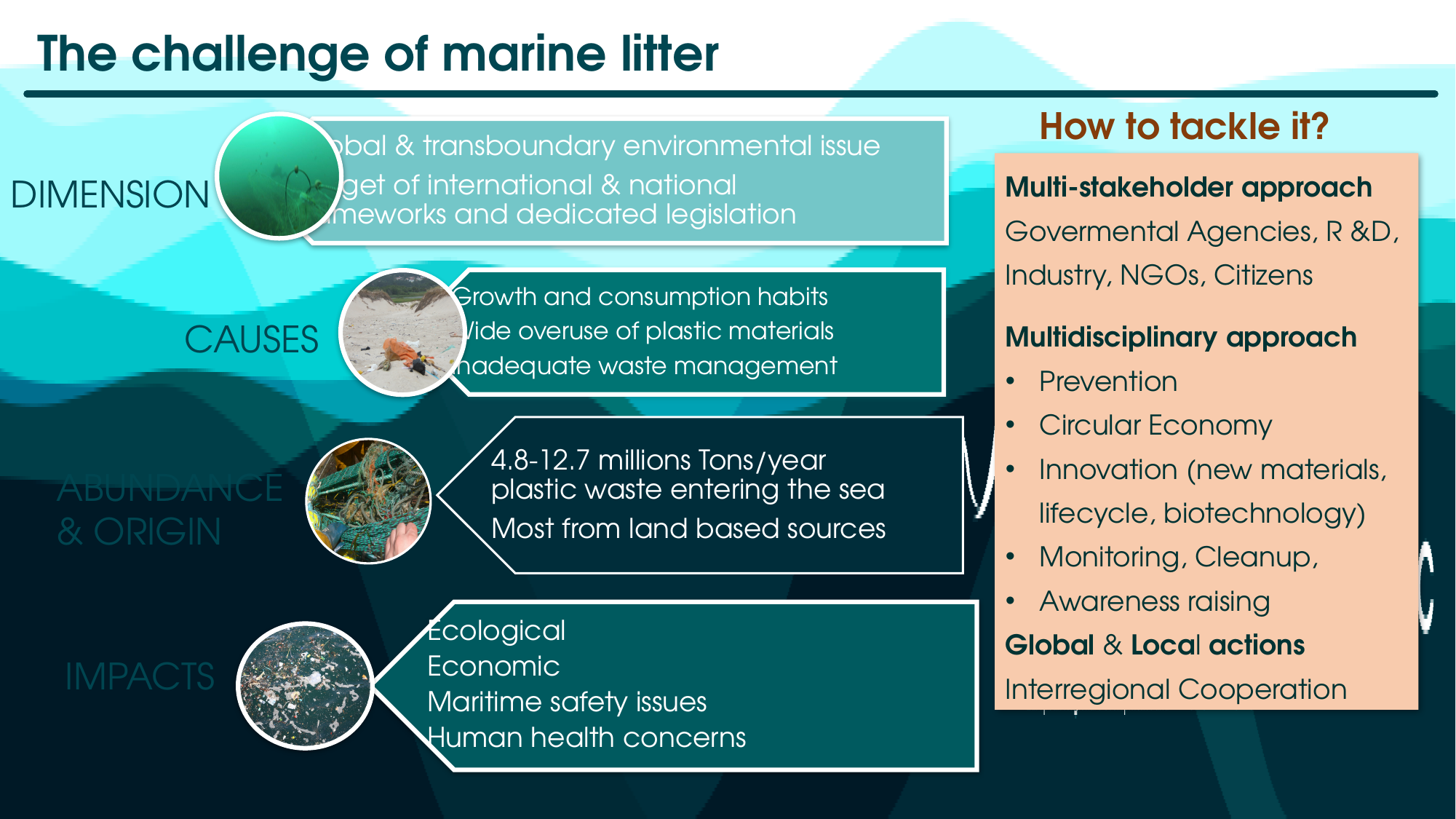

# The challenge of marine litter
How to tackle it?
Global & transboundary environmental issue
 Target of international & national frameworks and dedicated legislation
Growth and consumption habits
Wide overuse of plastic materials
Inadequate waste management
Ecological
Economic
Maritime safety issues
Human health concerns
4.8-12.7 millions Tons/year plastic waste entering the sea
Most from land based sources
Multi-stakeholder approach Govermental Agencies, R &D, Industry, NGOs, Citizens
Multidisciplinary approach
Prevention
Circular Economy
Innovation (new materials, lifecycle, biotechnology)
Monitoring, Cleanup,
Awareness raising
Global & Local actions Interregional Cooperation
DIMENSION
CAUSES
ABUNDANCE & ORIGIN
IMPACTS